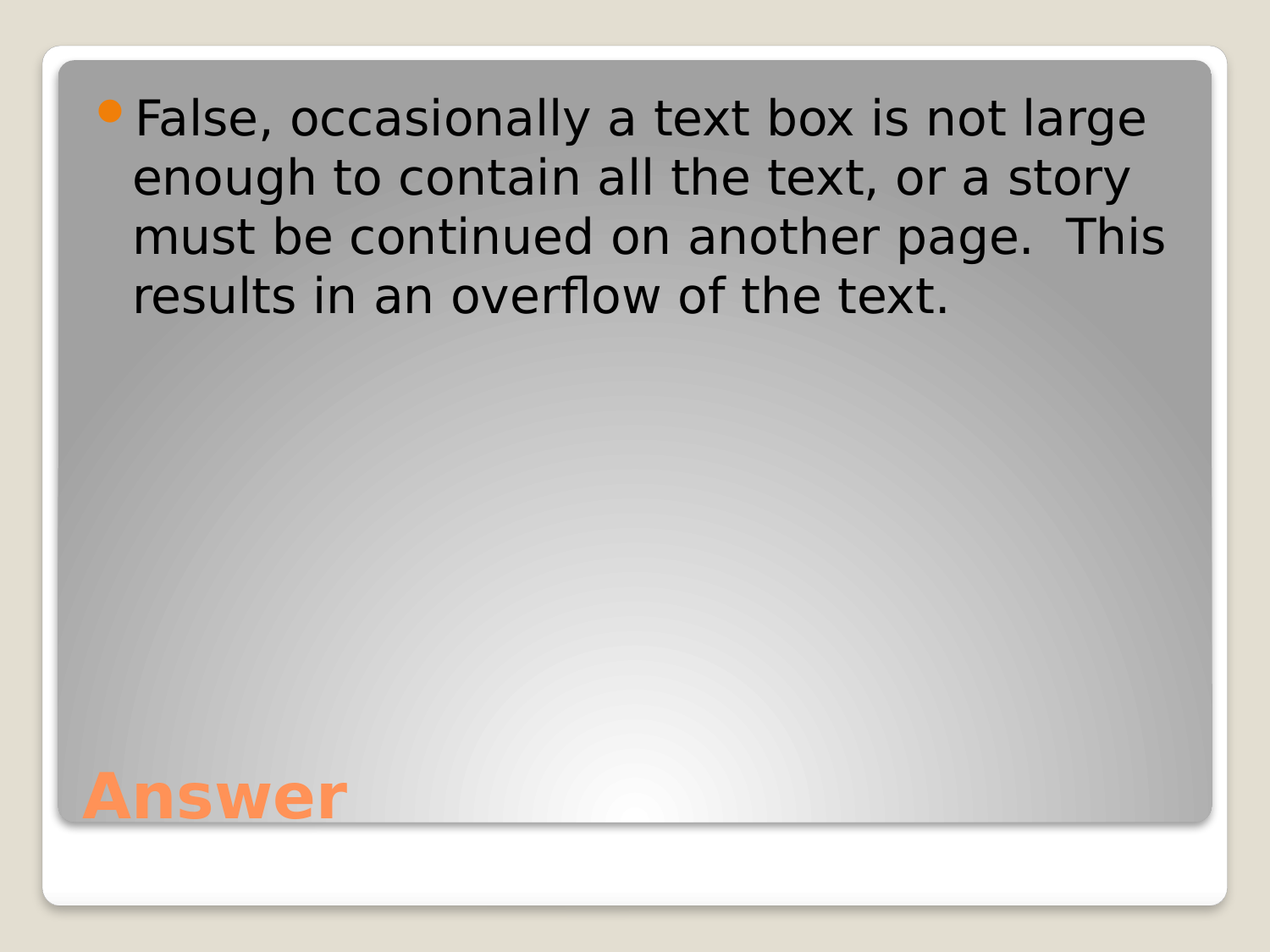

False, occasionally a text box is not large enough to contain all the text, or a story must be continued on another page.  This results in an overflow of the text.
# Answer